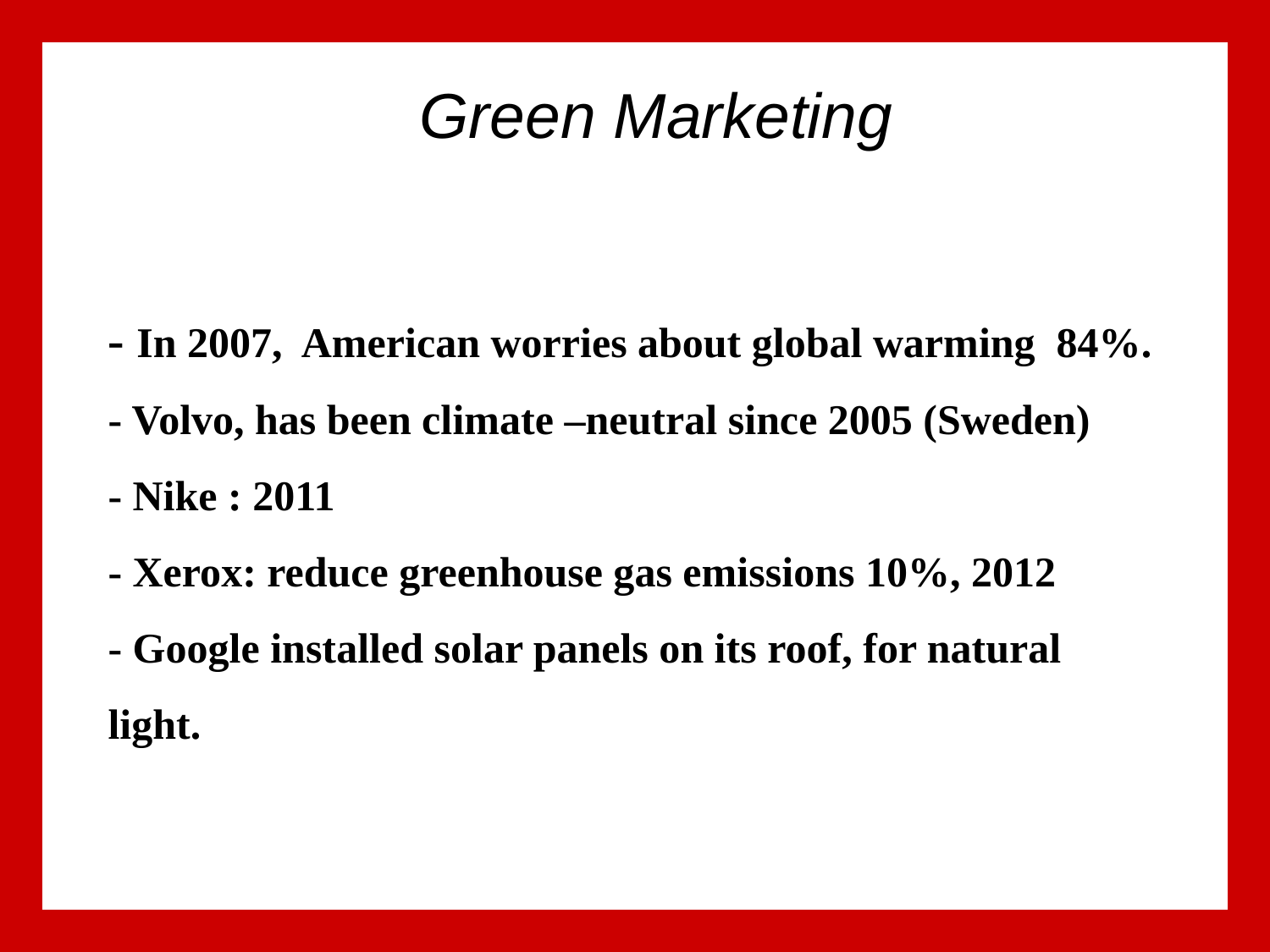

Green Marketing
# - In 2007,  American worries about global warming  84%. - Volvo, has been climate –neutral since 2005 (Sweden) - Nike : 2011 - Xerox: reduce greenhouse gas emissions 10%, 2012 - Google installed solar panels on its roof, for natural light.